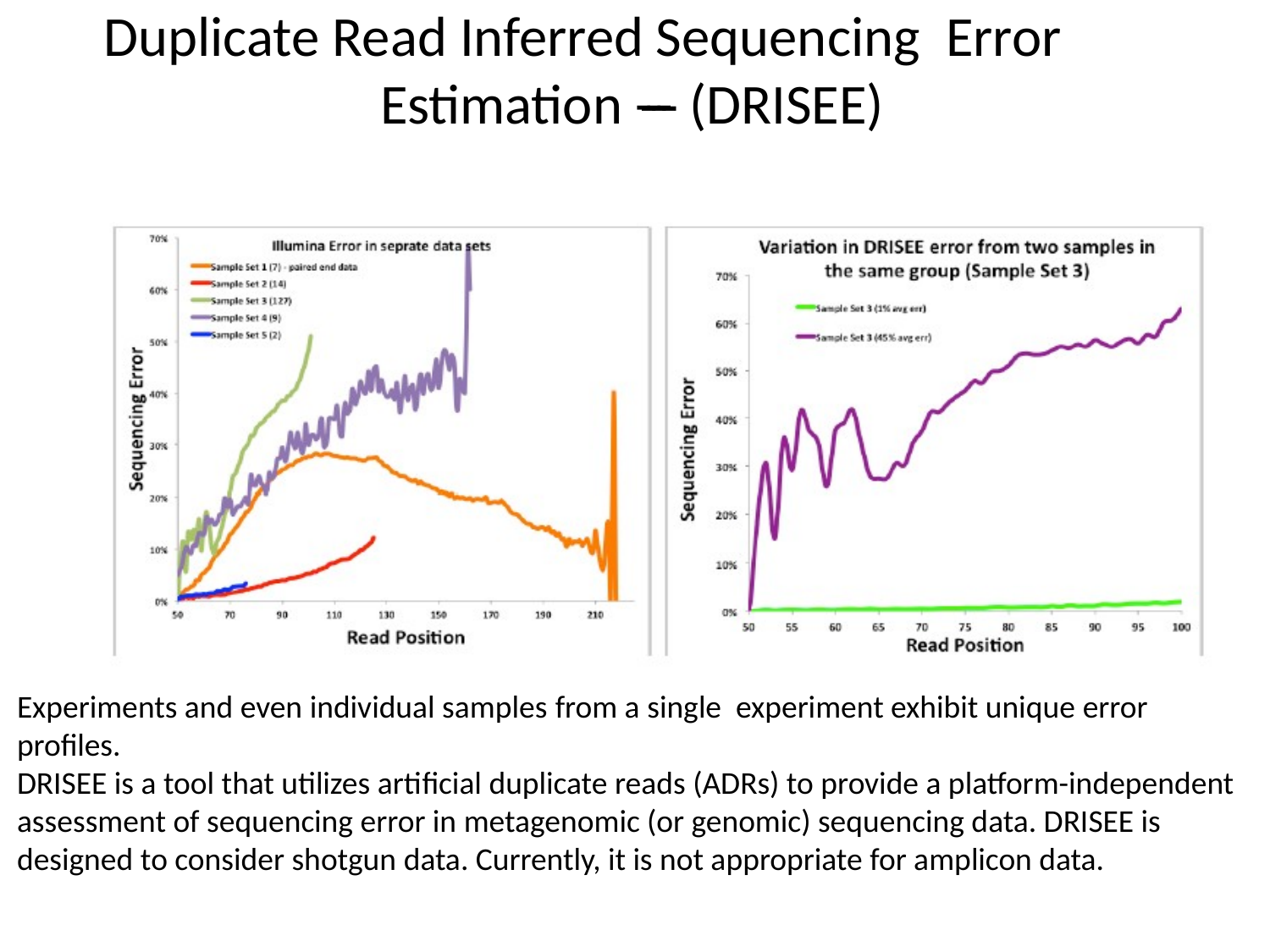

Duplicate Read Inferred Sequencing  Error Estimation -­‐-­‐-­‐          (DRISEE)

Experiments and even individual samples from a single  experiment exhibit unique error proﬁles.
DRISEE is a tool that utilizes artificial duplicate reads (ADRs) to provide a platform-independent assessment of sequencing error in metagenomic (or genomic) sequencing data. DRISEE is designed to consider shotgun data. Currently, it is not appropriate for amplicon data.